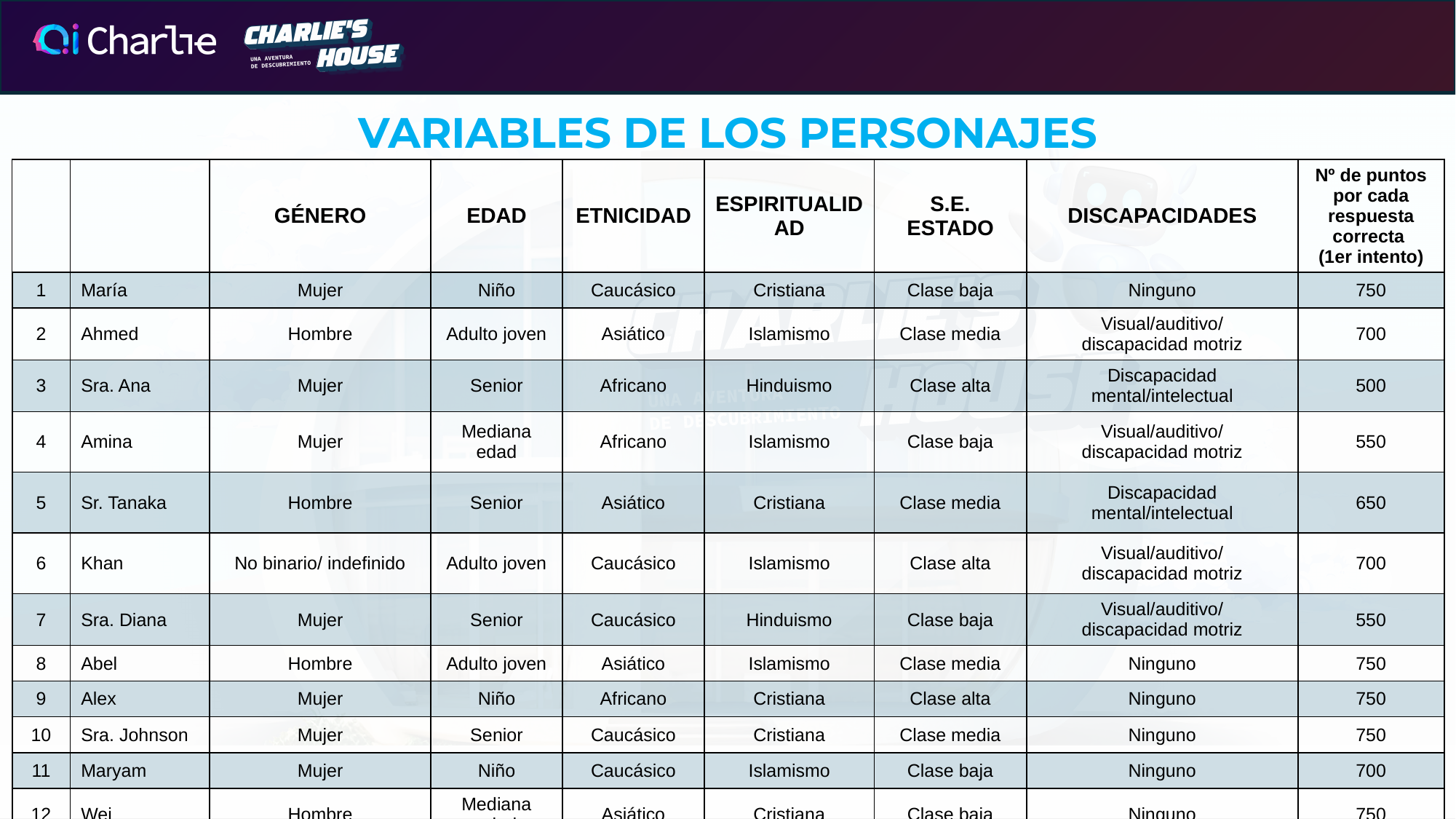

VARIABLES DE LOS PERSONAJES
|  |  | GÉNERO | EDAD | ETNICIDAD | ESPIRITUALIDAD | S.E. ESTADO | DISCAPACIDADES | Nº de puntos por cada respuesta correcta (1er intento) |
| --- | --- | --- | --- | --- | --- | --- | --- | --- |
| 1 | María | Mujer | Niño | Caucásico | Cristiana | Clase baja | Ninguno | 750 |
| 2 | Ahmed | Hombre | Adulto joven | Asiático | Islamismo | Clase media | Visual/auditivo/ discapacidad motriz | 700 |
| 3 | Sra. Ana | Mujer | Senior | Africano | Hinduismo | Clase alta | Discapacidad mental/intelectual | 500 |
| 4 | Amina | Mujer | Mediana edad | Africano | Islamismo | Clase baja | Visual/auditivo/ discapacidad motriz | 550 |
| 5 | Sr. Tanaka | Hombre | Senior | Asiático | Cristiana | Clase media | Discapacidad mental/intelectual | 650 |
| 6 | Khan | No binario/ indefinido | Adulto joven | Caucásico | Islamismo | Clase alta | Visual/auditivo/ discapacidad motriz | 700 |
| 7 | Sra. Diana | Mujer | Senior | Caucásico | Hinduismo | Clase baja | Visual/auditivo/ discapacidad motriz | 550 |
| 8 | Abel | Hombre | Adulto joven | Asiático | Islamismo | Clase media | Ninguno | 750 |
| 9 | Alex | Mujer | Niño | Africano | Cristiana | Clase alta | Ninguno | 750 |
| 10 | Sra. Johnson | Mujer | Senior | Caucásico | Cristiana | Clase media | Ninguno | 750 |
| 11 | Maryam | Mujer | Niño | Caucásico | Islamismo | Clase baja | Ninguno | 700 |
| 12 | Wei | Hombre | Mediana edad | Asiático | Cristiana | Clase baja | Ninguno | 750 |